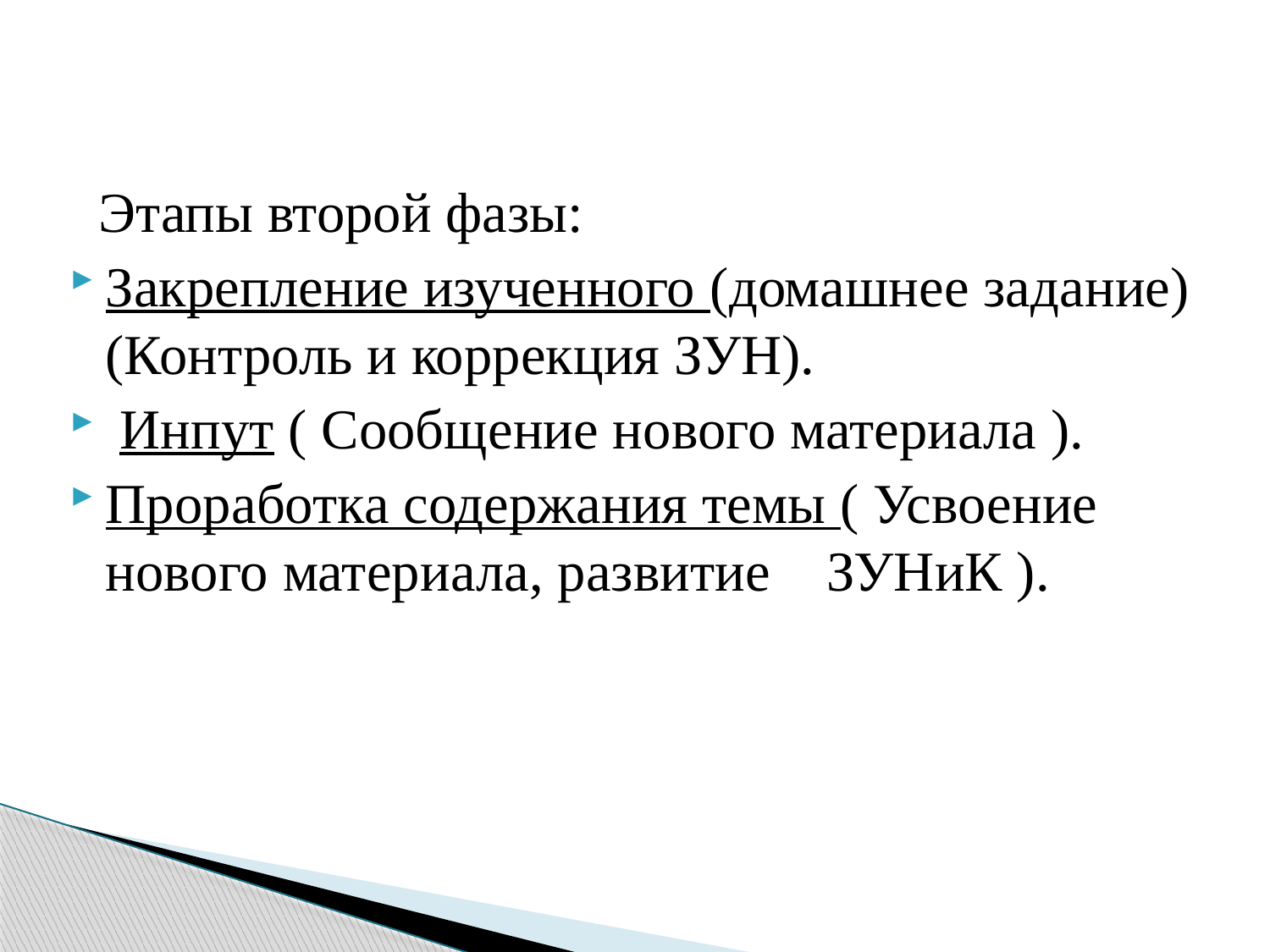

Этапы второй фазы:
Закрепление изученного (домашнее задание) (Контроль и коррекция ЗУН).
 Инпут ( Сообщение нового материала ).
Проработка содержания темы ( Усвоение нового материала, развитие    ЗУНиК ).